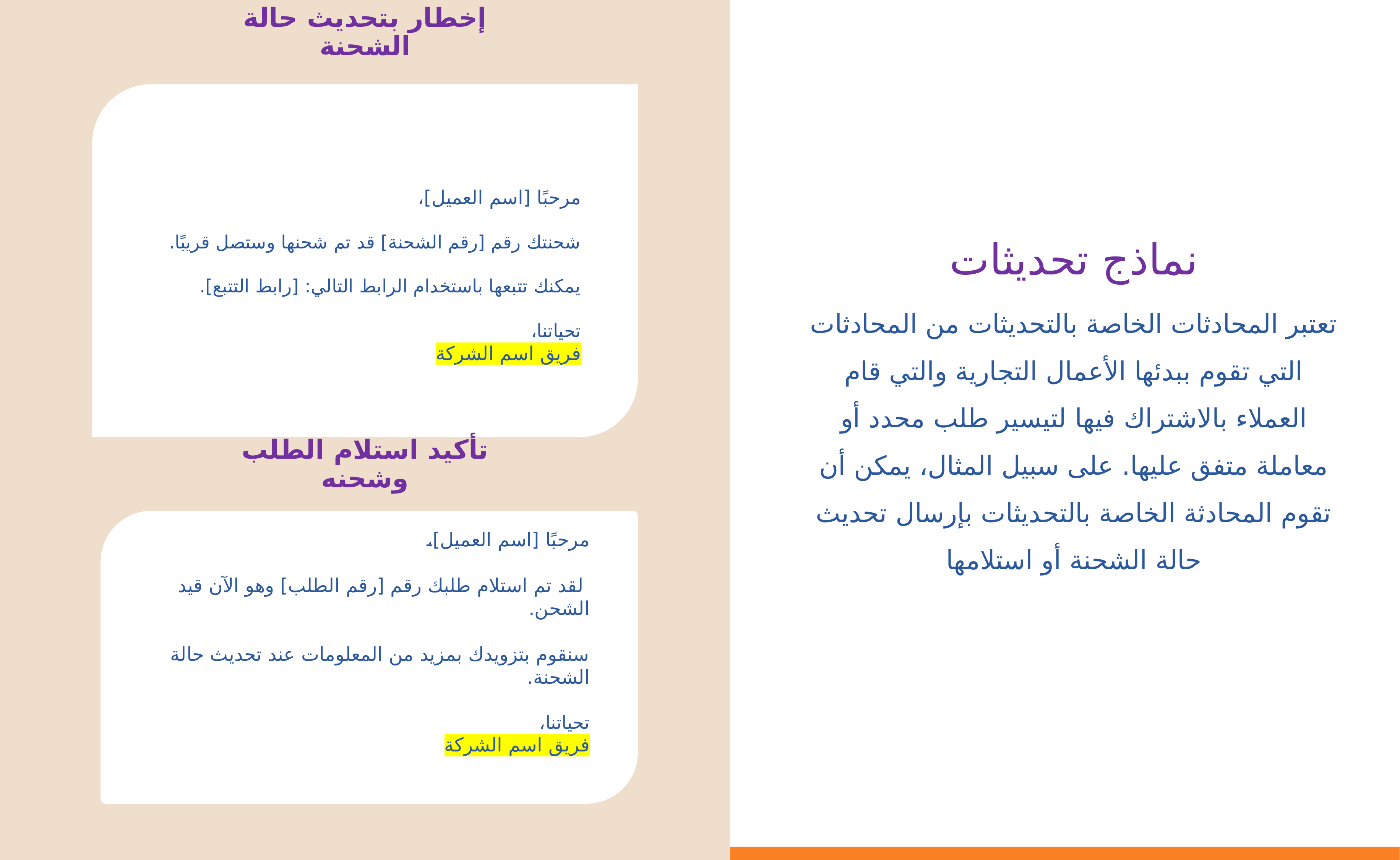

إخطار بتحديث حالة الشحنة

مرحبًا [اسم العميل]،

شحنتك رقم [رقم الشحنة] قد تم شحنها وستصل قريبًا.

يمكنك تتبعها باستخدام الرابط التالي: [رابط التتبع].

تحياتنا،
فريق اسم الشركة

نماذج تحديثات
تعتبر المحادثات الخاصة بالتحديثات من المحادثات التي تقوم ببدئها الأعمال التجارية والتي قام العملاء بالاشتراك فيها لتيسير طلب محدد أو معاملة متفق عليها. على سبيل المثال، يمكن أن تقوم المحادثة الخاصة بالتحديثات بإرسال تحديث حالة الشحنة أو استلامها
تأكيد استلام الطلب وشحنه

مرحبًا [اسم العميل]،

 لقد تم استلام طلبك رقم [رقم الطلب] وهو الآن قيد الشحن.

سنقوم بتزويدك بمزيد من المعلومات عند تحديث حالة الشحنة.

تحياتنا،
فريق اسم الشركة